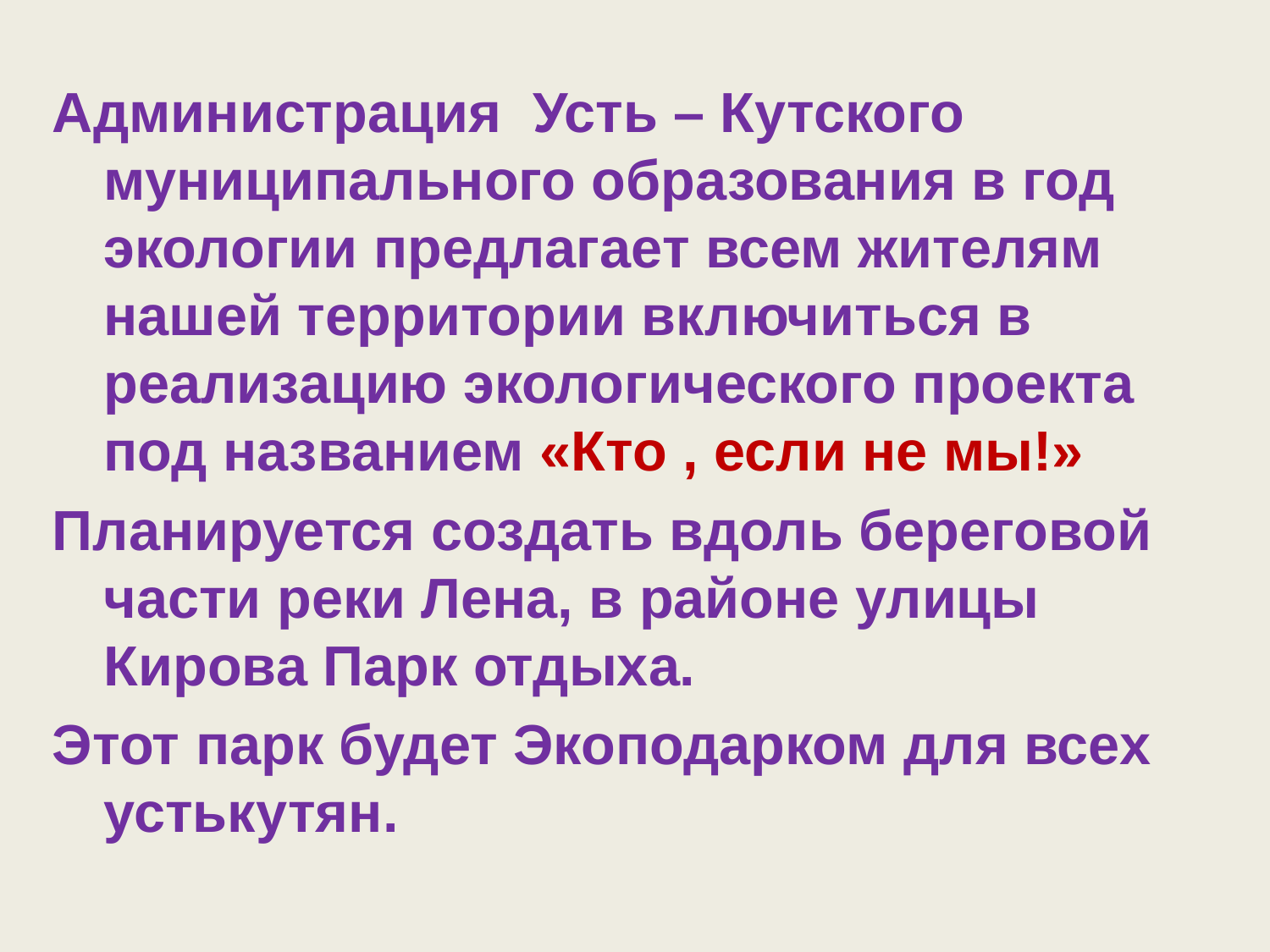

Администрация  Усть – Кутского  муниципального образования в год экологии предлагает всем жителям нашей территории включиться в реализацию экологического проекта под названием «Кто , если не мы!»
Планируется создать вдоль береговой части реки Лена, в районе улицы Кирова Парк отдыха.
Этот парк будет Экоподарком для всех устькутян.